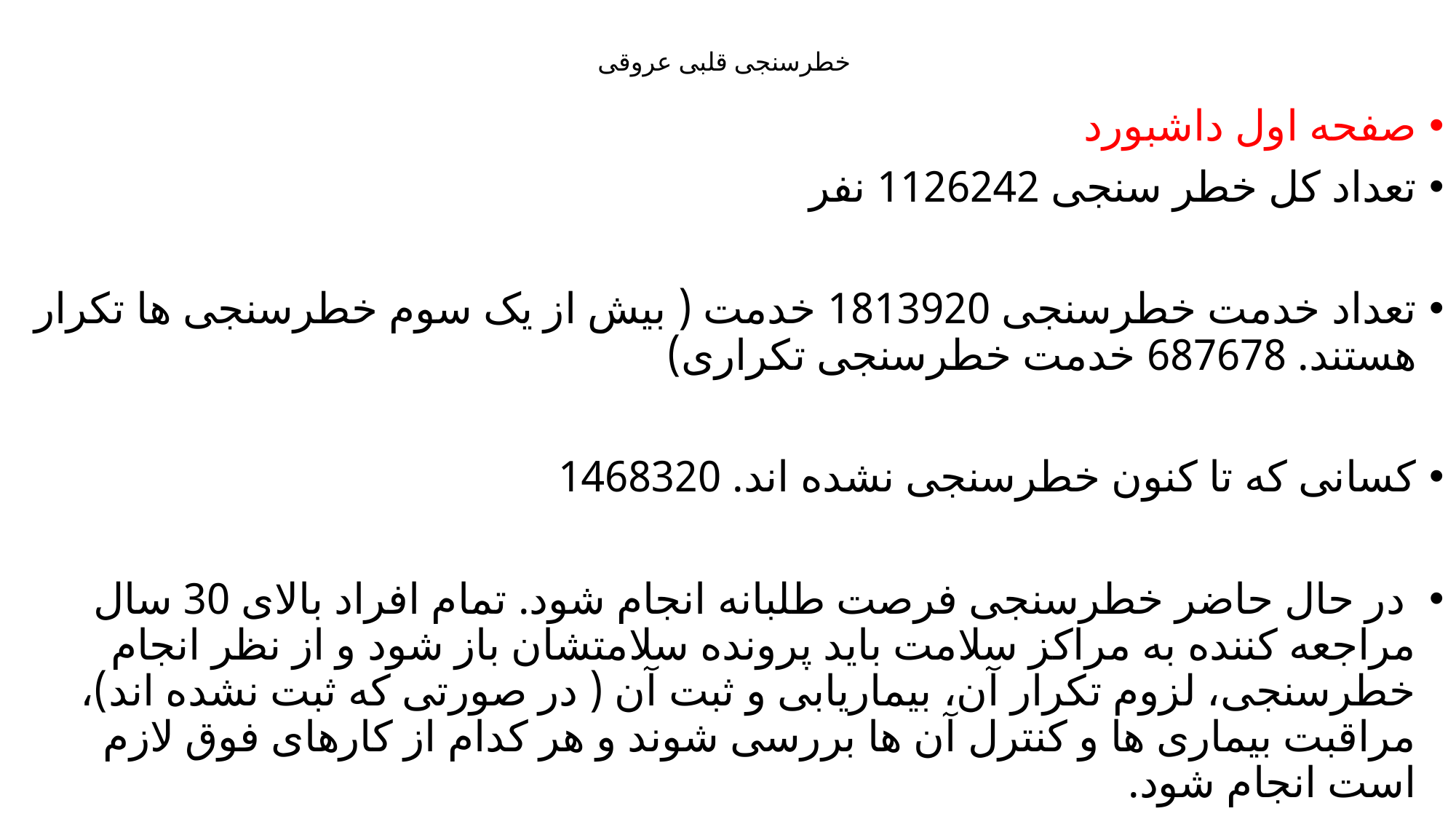

# خطرسنجی قلبی عروقی
صفحه اول داشبورد
تعداد کل خطر سنجی 1126242 نفر

تعداد خدمت خطرسنجی 1813920 خدمت ( بیش از یک سوم خطرسنجی ها تکرار هستند. 687678 خدمت خطرسنجی تکراری)

کسانی که تا کنون خطرسنجی نشده اند. 1468320

 در حال حاضر خطرسنجی فرصت طلبانه انجام شود. تمام افراد بالای 30 سال مراجعه کننده به مراکز سلامت باید پرونده سلامتشان باز شود و از نظر انجام خطرسنجی، لزوم تکرار آن، بیماریابی و ثبت آن ( در صورتی که ثبت نشده اند)، مراقبت بیماری ها و کنترل آن ها بررسی شوند و هر کدام از کارهای فوق لازم است انجام شود.